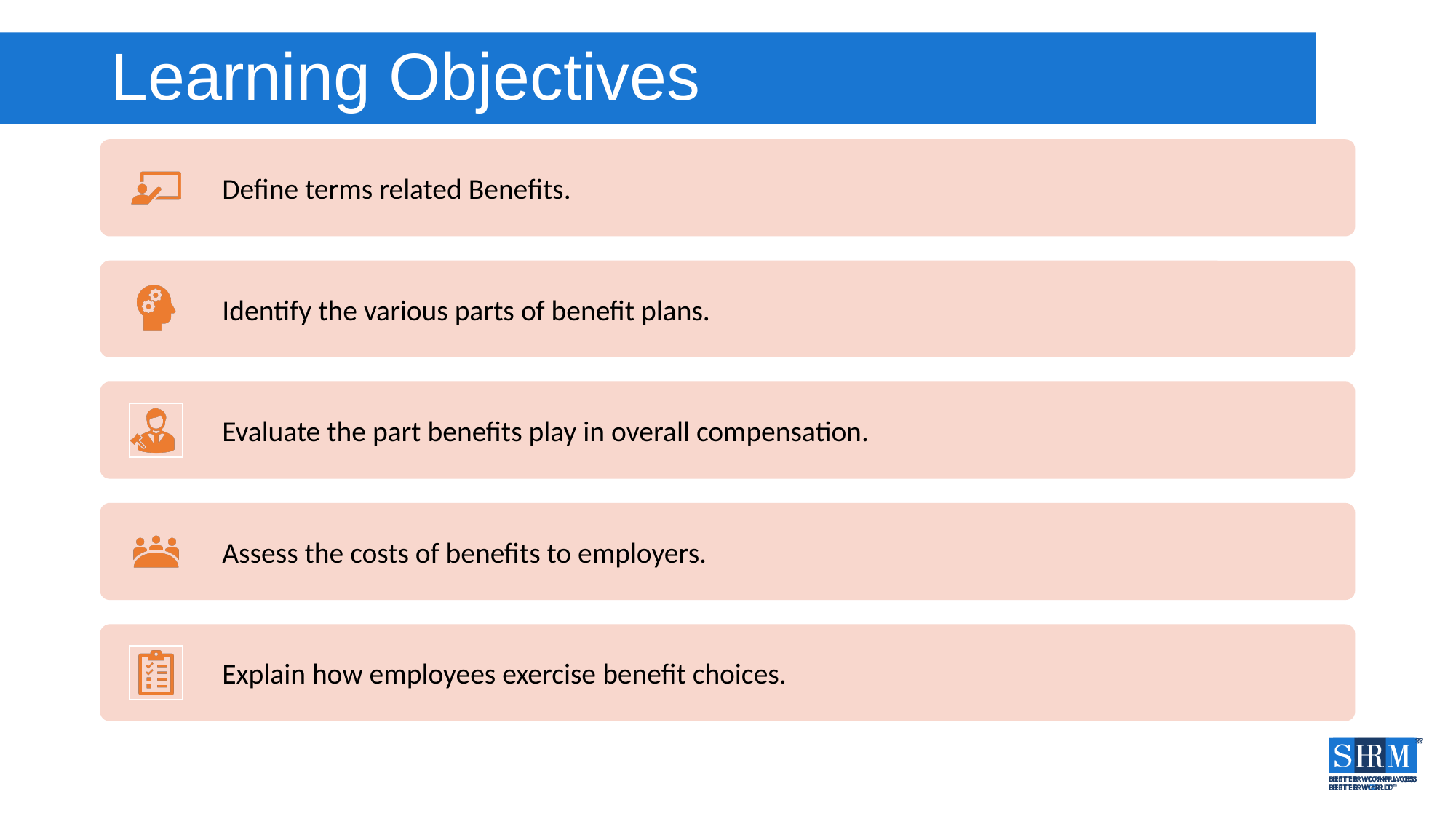

# Learning Objectives
Define terms related Benefits.
Identify the various parts of benefit plans.
Evaluate the part benefits play in overall compensation.
Assess the costs of benefits to employers.
Explain how employees exercise benefit choices.